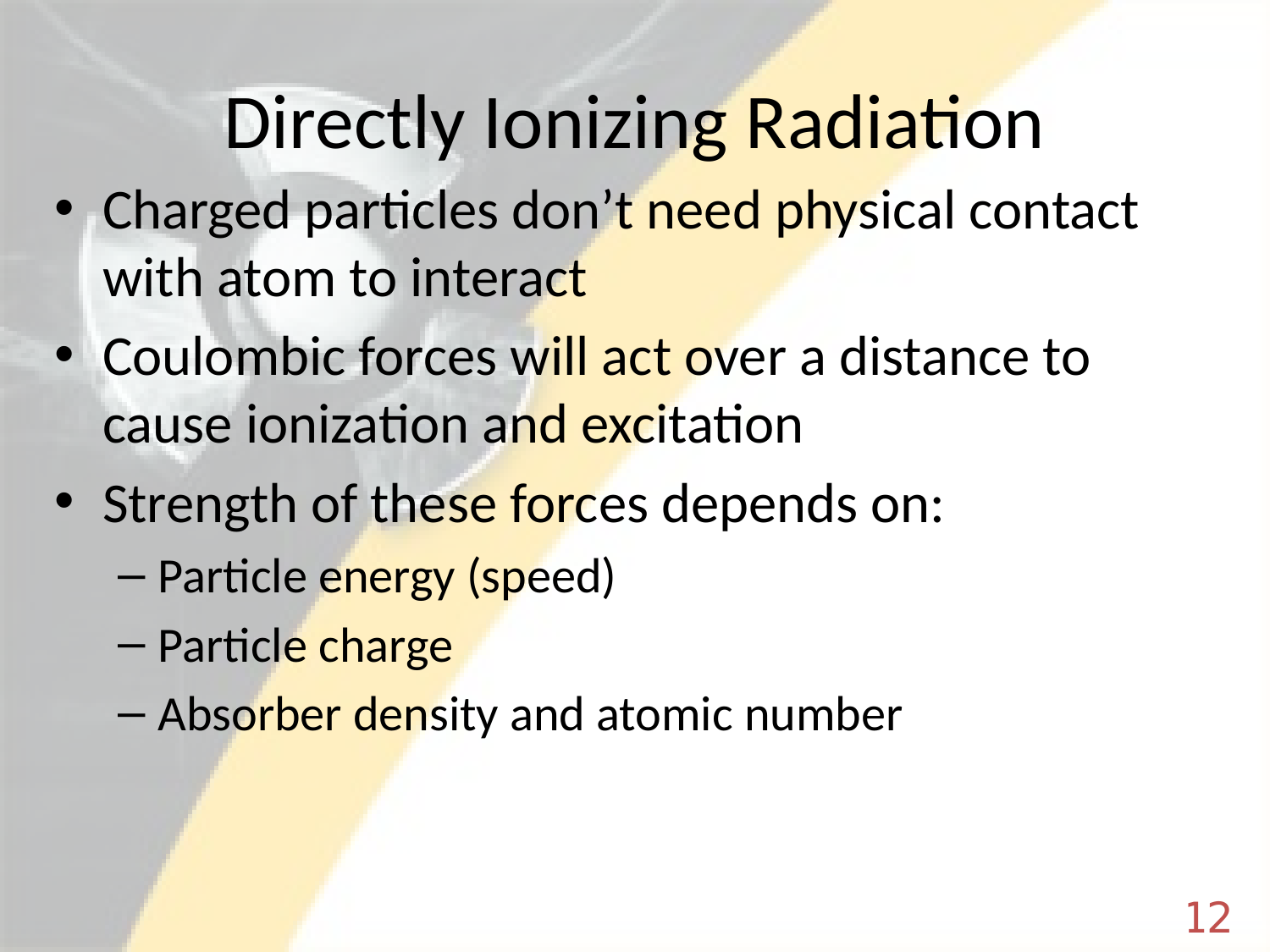

# Directly Ionizing Radiation
Charged particles don’t need physical contact with atom to interact
Coulombic forces will act over a distance to cause ionization and excitation
Strength of these forces depends on:
Particle energy (speed)
Particle charge
Absorber density and atomic number